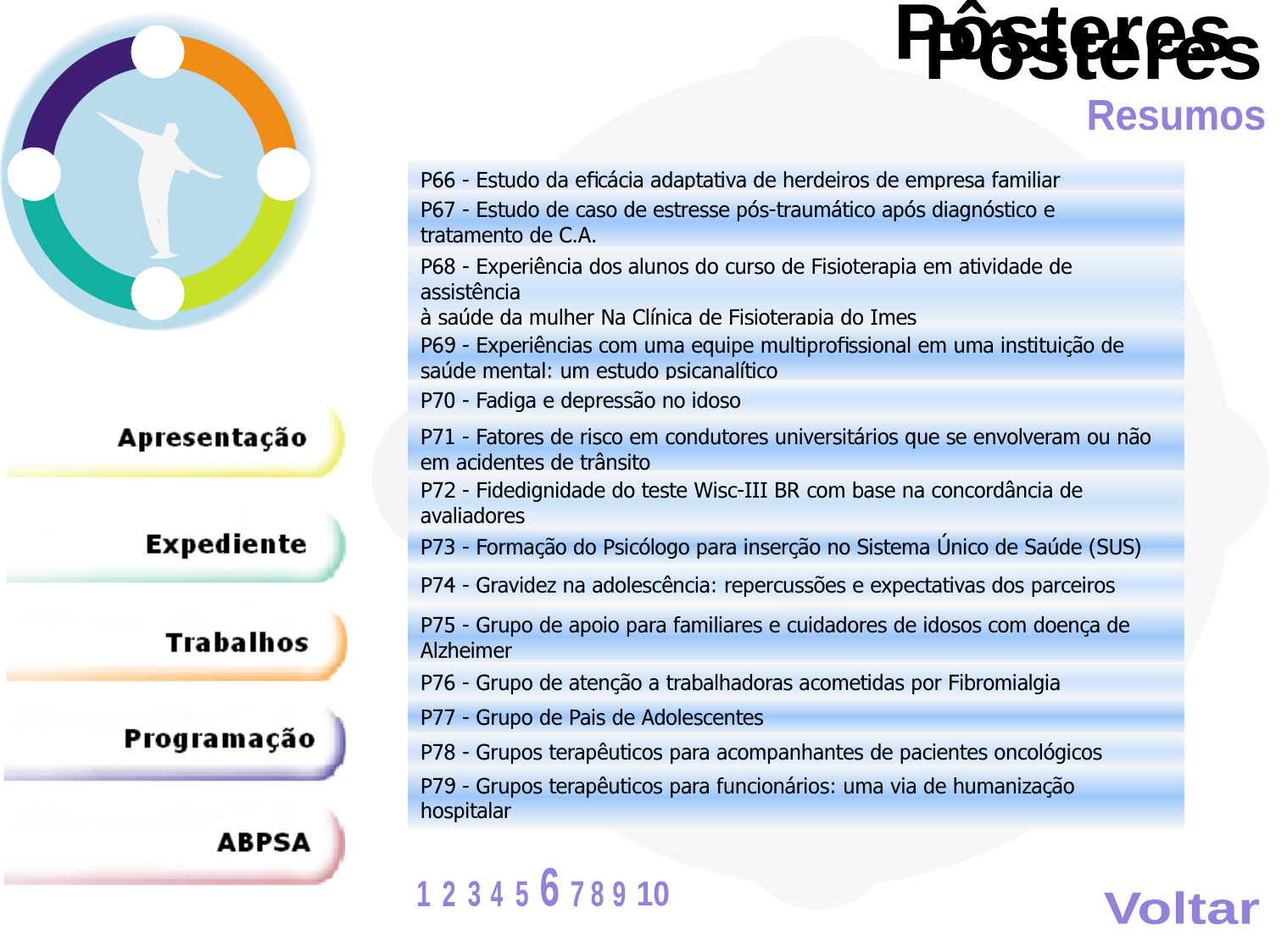

Pôsteres
Pôsteres
Resumos
P66 - Estudo da eficácia adaptativa de herdeiros de empresa familiar
P67 - Estudo de caso de estresse pós-traumático após diagnóstico e
tratamento de C.A.
P68 - Experiência dos alunos do curso de Fisioterapia em atividade de assistência
à saúde da mulher Na Clínica de Fisioterapia do Imes

P69 - Experiências com uma equipe multiprofissional em uma instituição de
saúde mental: um estudo psicanalítico
P70 - Fadiga e depressão no idoso
P71 - Fatores de risco em condutores universitários que se envolveram ou não
em acidentes de trânsito
P72 - Fidedignidade do teste Wisc-III BR com base na concordância de
avaliadores
P73 - Formação do Psicólogo para inserção no Sistema Único de Saúde (SUS)
P74 - Gravidez na adolescência: repercussões e expectativas dos parceiros
P75 - Grupo de apoio para familiares e cuidadores de idosos com doença de
Alzheimer
P76 - Grupo de atenção a trabalhadoras acometidas por Fibromialgia
P77 - Grupo de Pais de Adolescentes
P78 - Grupos terapêuticos para acompanhantes de pacientes oncológicos
P79 - Grupos terapêuticos para funcionários: uma via de humanização
hospitalar
6
1
2
3
4
8
5
7
9
10
Voltar